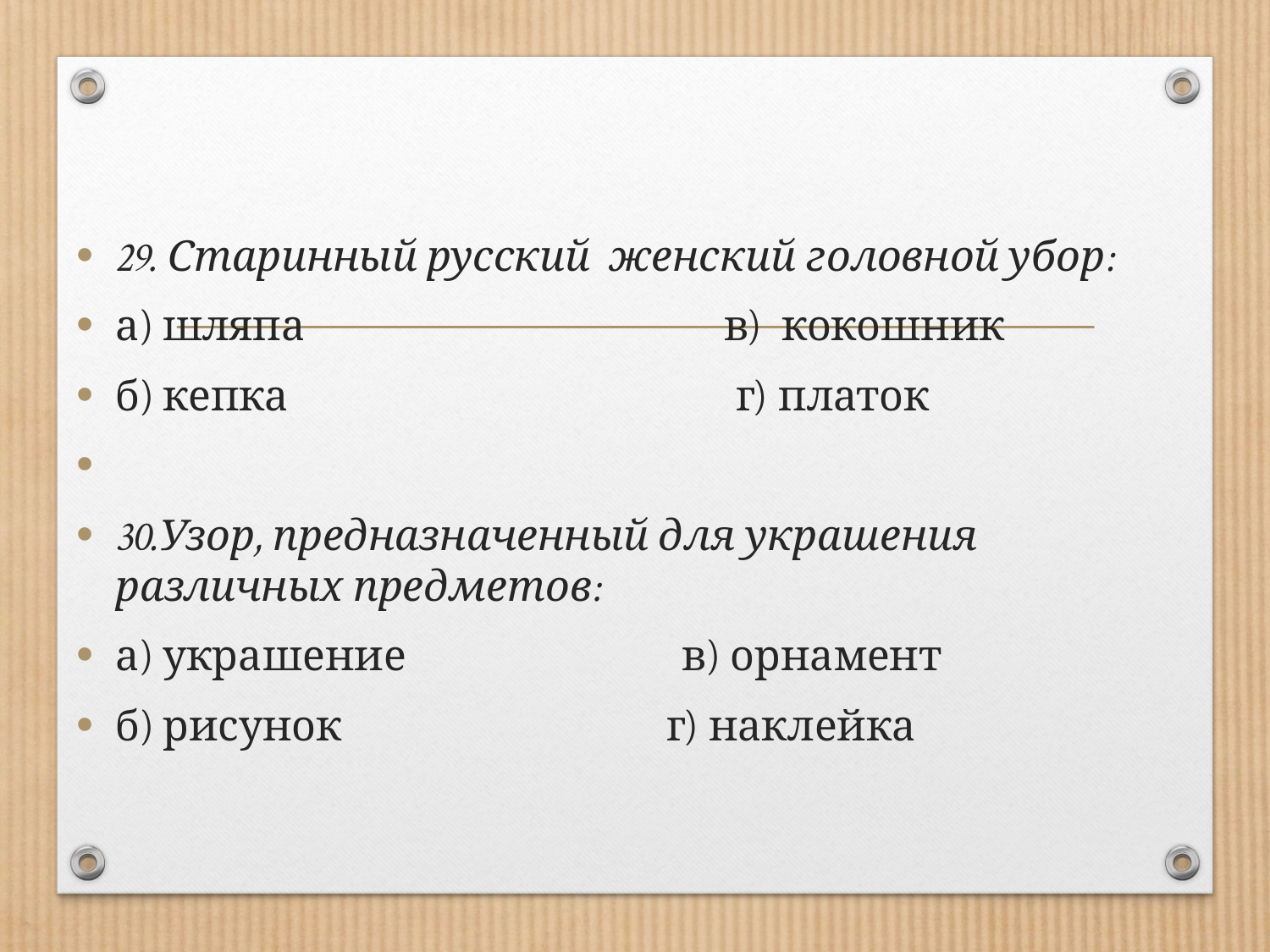

#
29. Старинный русский  женский головной убор:
а) шляпа                                            в)  кокошник
б) кепка                                               г) платок

30.Узор, предназначенный для украшения различных предметов:
а) украшение                             в) орнамент
б) рисунок                                  г) наклейка